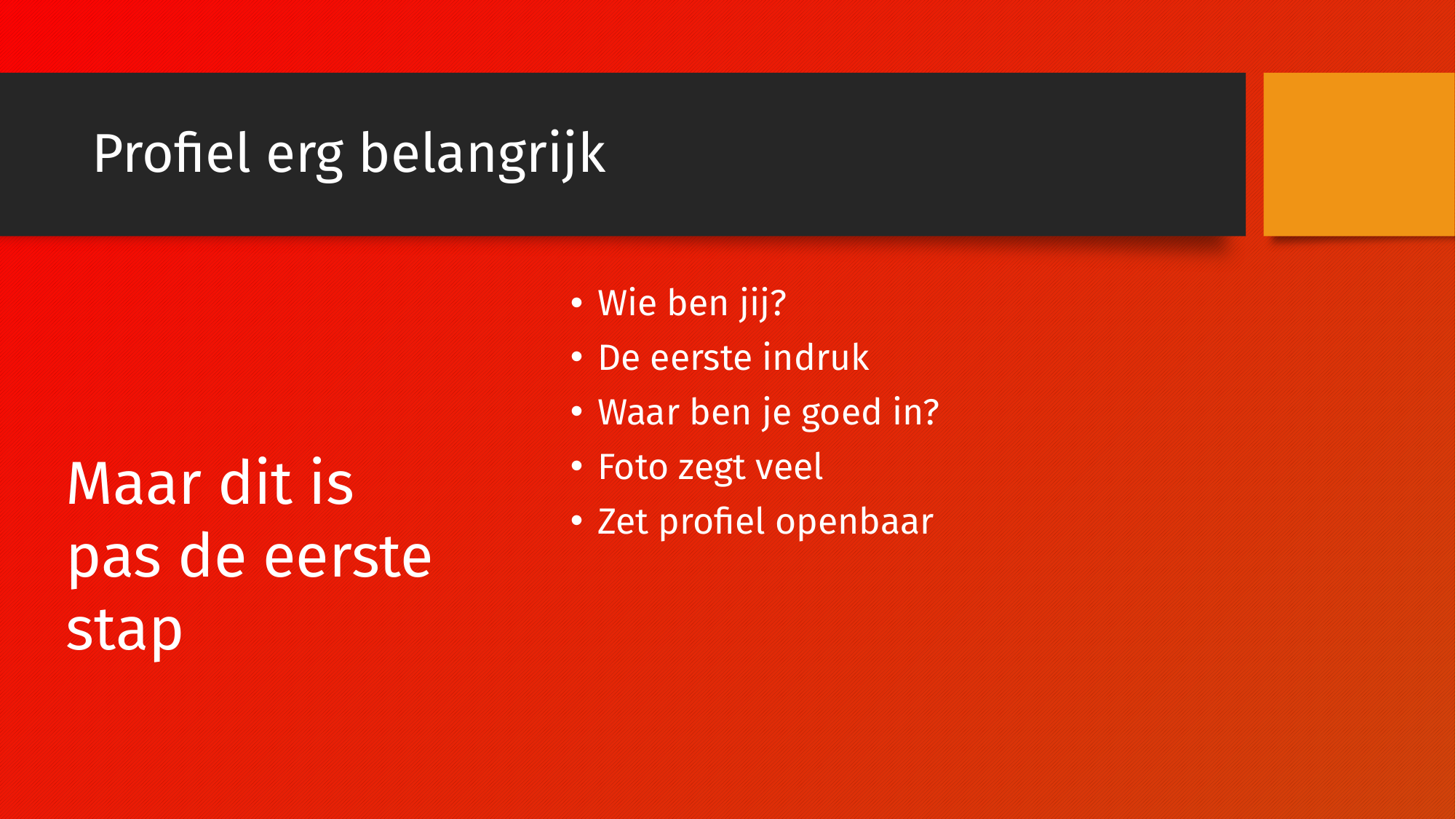

# Profiel erg belangrijk
Wie ben jij?
De eerste indruk
Waar ben je goed in?
Foto zegt veel
Zet profiel openbaar

Maar dit is pas de eerste stap